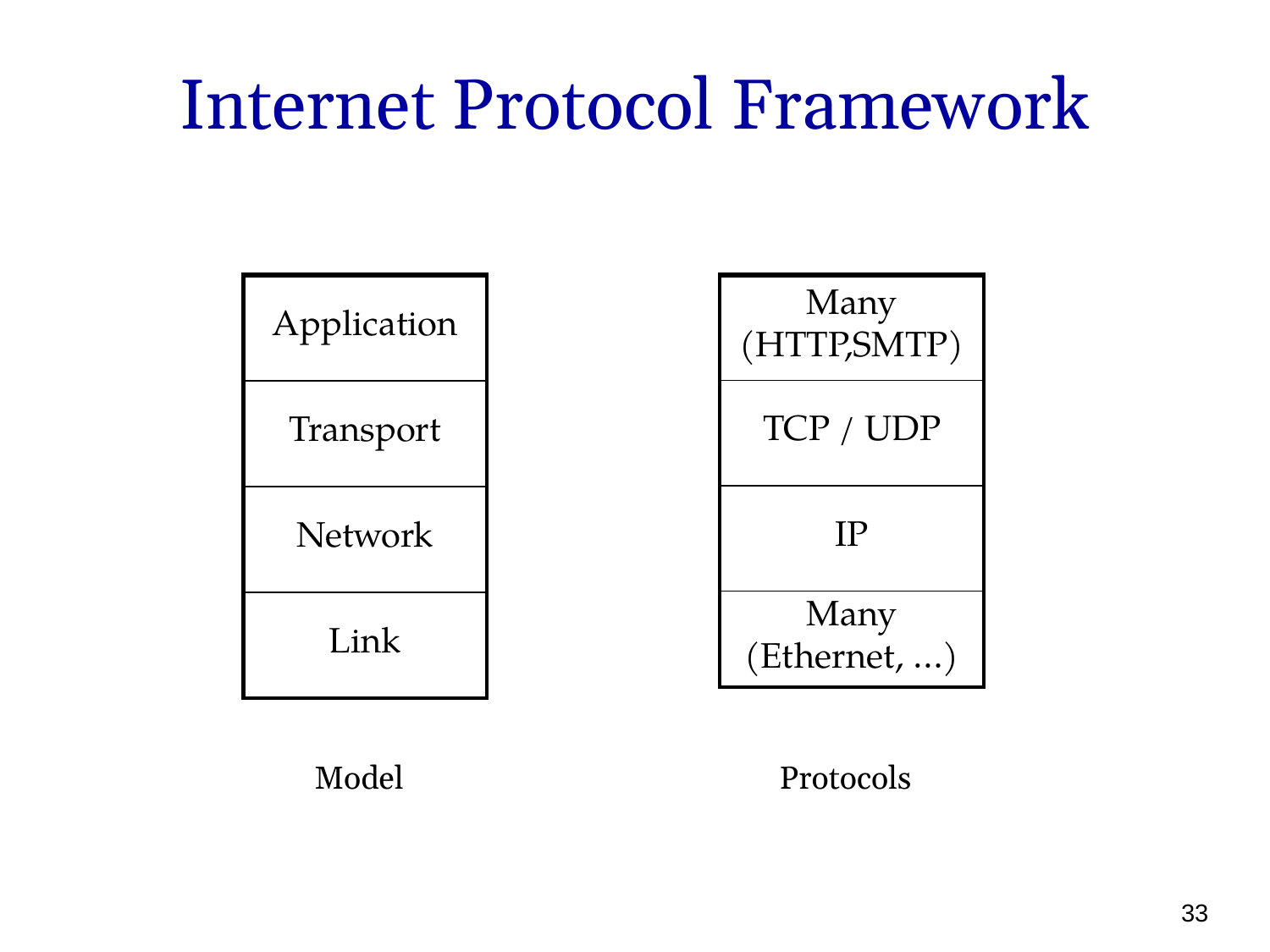

# Internet Protocol Framework
| Application |
| --- |
| Transport |
| Network |
| Link |
| Many (HTTP,SMTP) |
| --- |
| TCP / UDP |
| IP |
| Many (Ethernet, …) |
Model
Protocols
 33